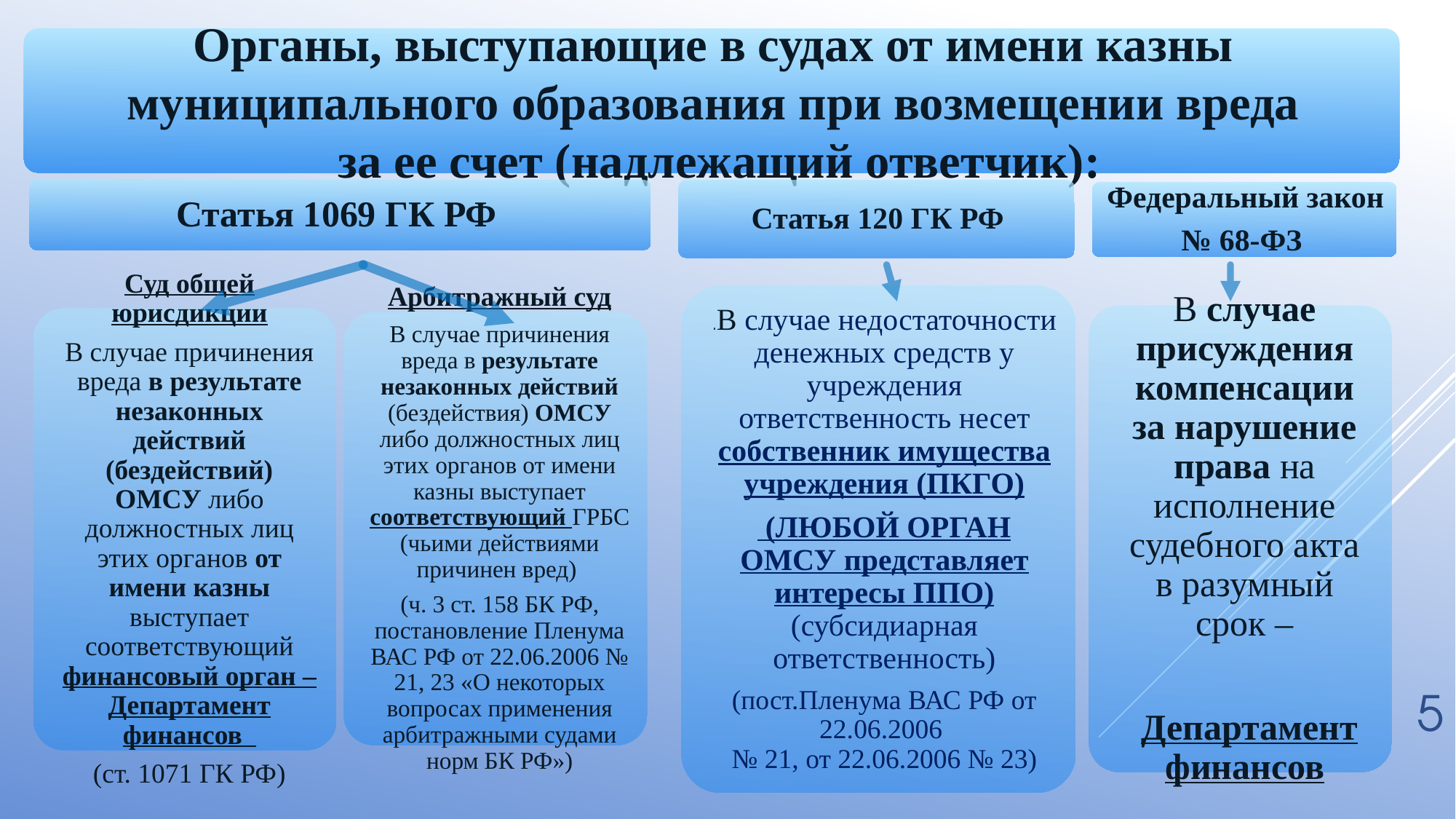

Органы, выступающие в судах от имени казны муниципального образования при возмещении вреда
 за ее счет (надлежащий ответчик):
Статья 1069 ГК РФ
Суд общей юрисдикции
В случае причинения вреда в результате незаконных действий (бездействий) ОМСУ либо должностных лиц этих органов от имени казны выступает соответствующий финансовый орган – Департамент финансов
(ст. 1071 ГК РФ)
Арбитражный суд
В случае причинения вреда в результате незаконных действий (бездействия) ОМСУ либо должностных лиц этих органов от имени казны выступает соответствующий ГРБС (чьими действиями причинен вред)
(ч. 3 ст. 158 БК РФ, постановление Пленума ВАС РФ от 22.06.2006 № 21, 23 «О некоторых вопросах применения арбитражными судами норм БК РФ»)
Статья 120 ГК РФ
.В случае недостаточности денежных средств у учреждения ответственность несет собственник имущества учреждения (ПКГО)
 (ЛЮБОЙ ОРГАН ОМСУ представляет интересы ППО) (субсидиарная ответственность)
(пост.Пленума ВАС РФ от 22.06.2006
№ 21, от 22.06.2006 № 23)
Федеральный закон
№ 68-ФЗ
В случае присуждения компенсации за нарушение права на исполнение судебного акта в разумный срок –

 Департамент финансов
5